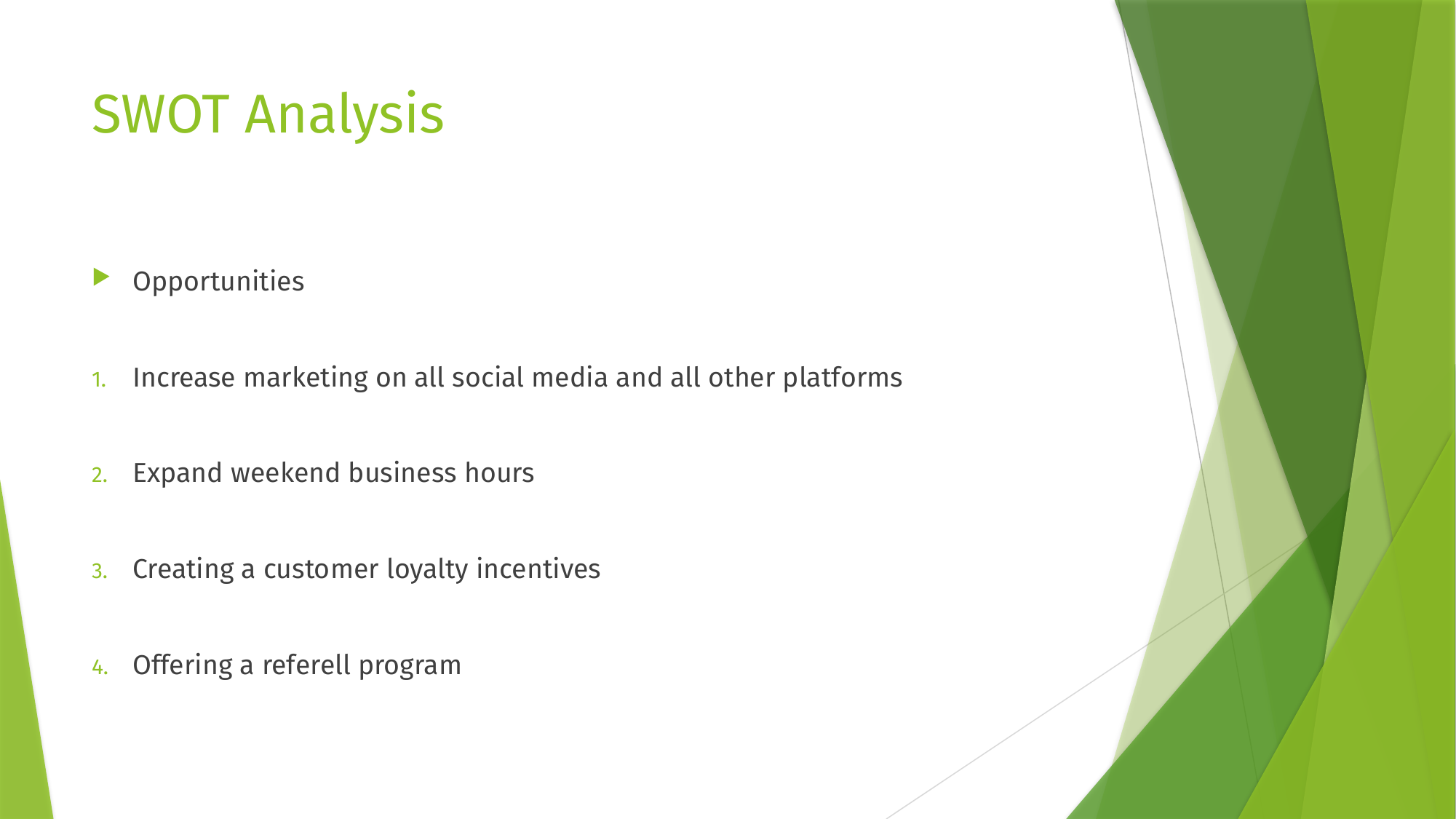

# SWOT Analysis
Opportunities

Increase marketing on all social media and all other platforms

Expand weekend business hours

Creating a customer loyalty incentives

Offering a referell program